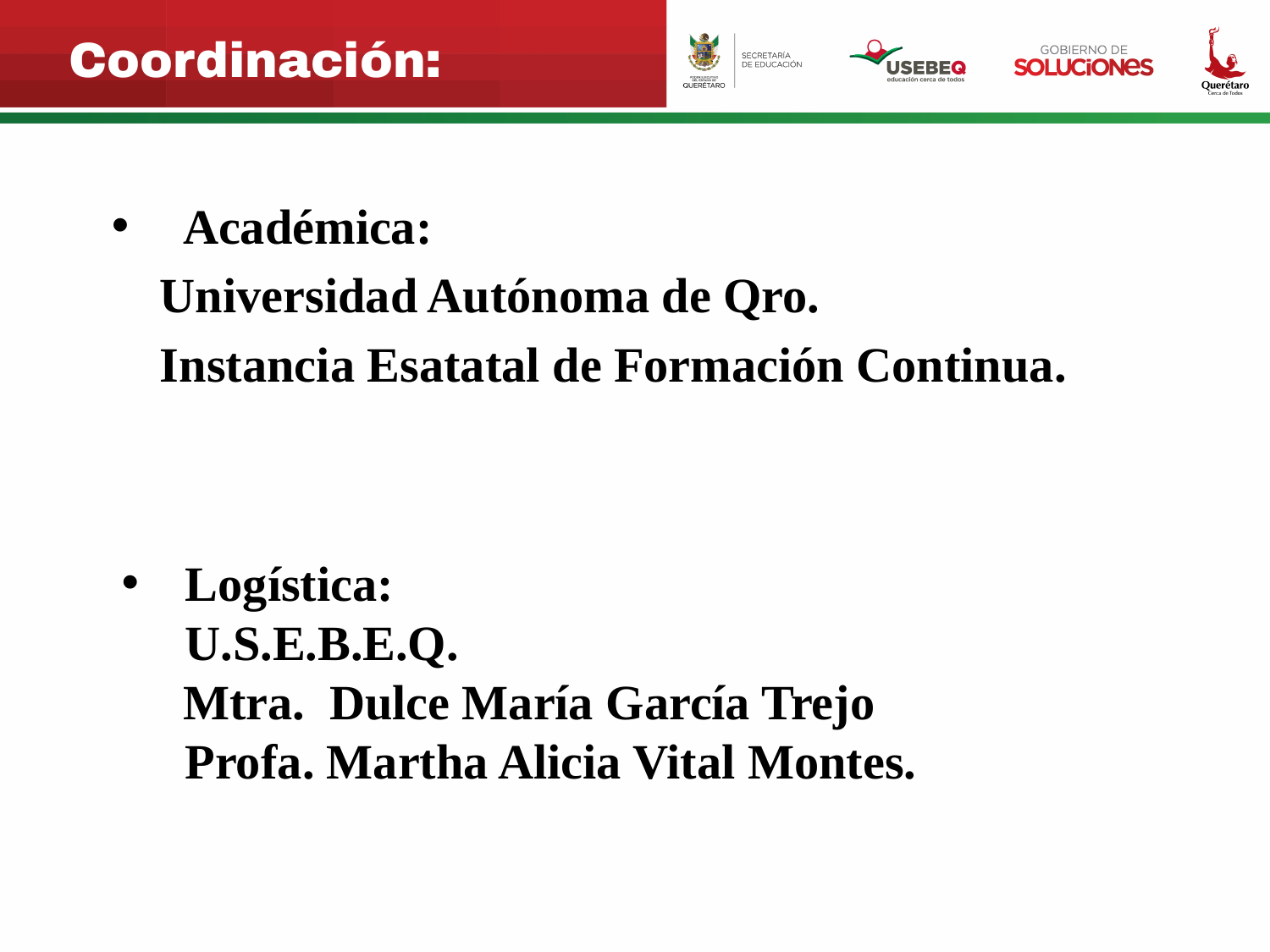

Coordinación:
Académica:
	Universidad Autónoma de Qro.
	Instancia Esatatal de Formación Continua.
Logística:
	U.S.E.B.E.Q.
     Mtra.  Dulce María García Trejo
	Profa. Martha Alicia Vital Montes.